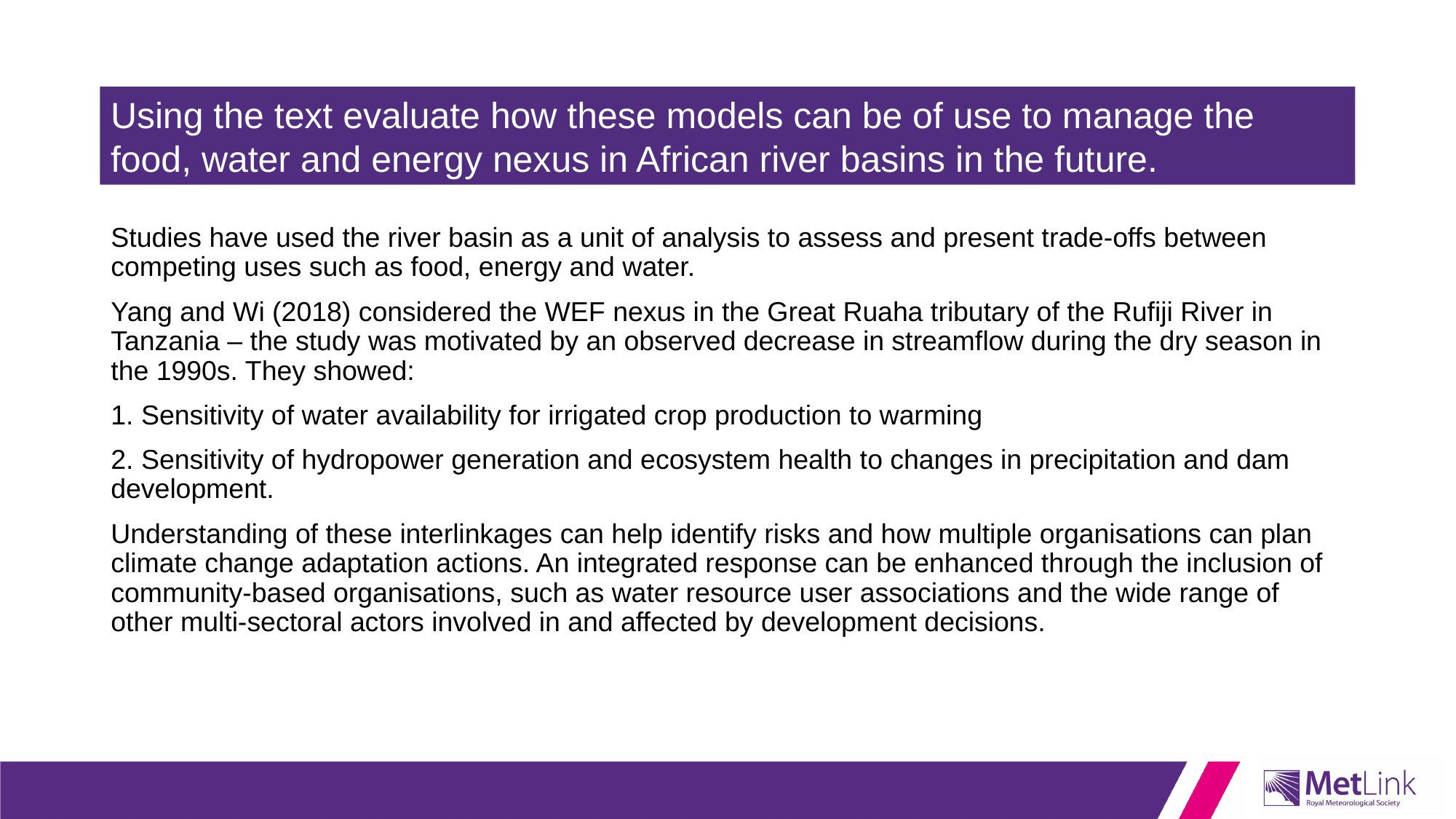

#
Using the text evaluate how these models can be of use to manage the food, water and energy nexus in African river basins in the future.
Studies have used the river basin as a unit of analysis to assess and present trade-offs between competing uses such as food, energy and water.
Yang and Wi (2018) considered the WEF nexus in the Great Ruaha tributary of the Rufiji River in Tanzania – the study was motivated by an observed decrease in streamflow during the dry season in the 1990s. They showed:
1. Sensitivity of water availability for irrigated crop production to warming
2. Sensitivity of hydropower generation and ecosystem health to changes in precipitation and dam development.
Understanding of these interlinkages can help identify risks and how multiple organisations can plan climate change adaptation actions. An integrated response can be enhanced through the inclusion of community-based organisations, such as water resource user associations and the wide range of other multi-sectoral actors involved in and affected by development decisions.